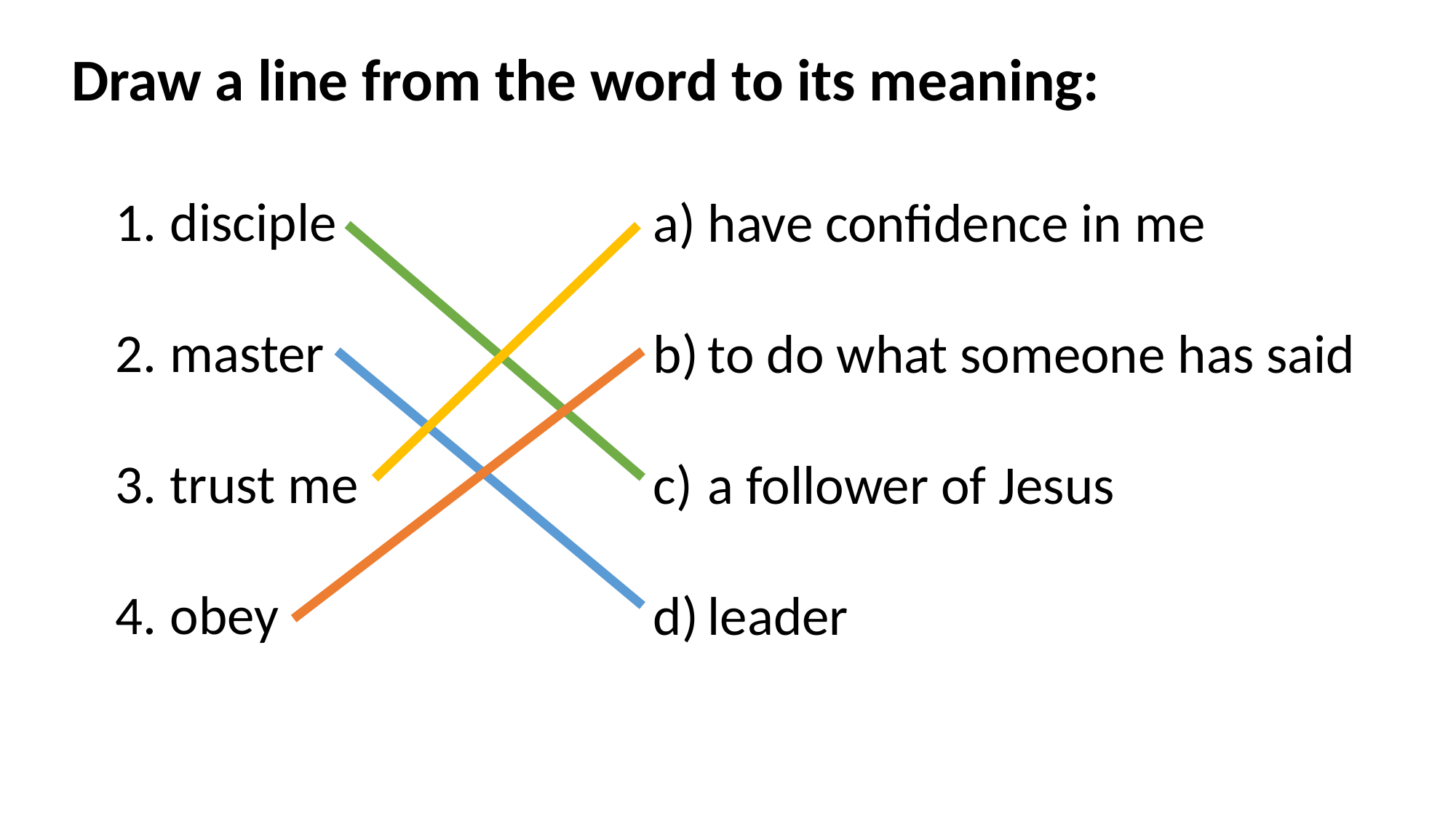

# Draw a line from the word to its meaning:
disciple

master
trust me

obey
have confidence in me

to do what someone has said
a follower of Jesus
leader